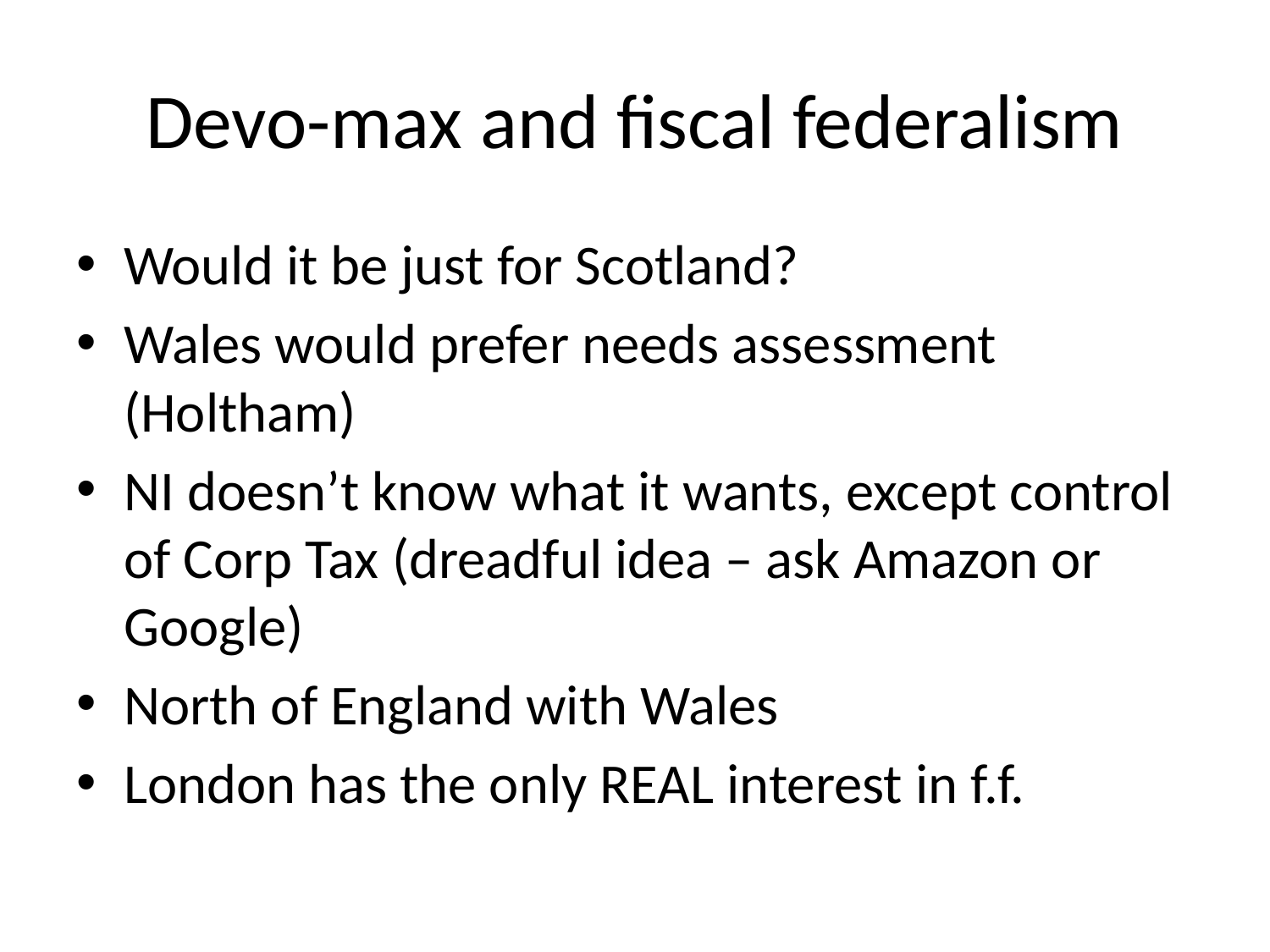

# Devo-max and fiscal federalism
Would it be just for Scotland?
Wales would prefer needs assessment (Holtham)
NI doesn’t know what it wants, except control of Corp Tax (dreadful idea – ask Amazon or Google)
North of England with Wales
London has the only REAL interest in f.f.